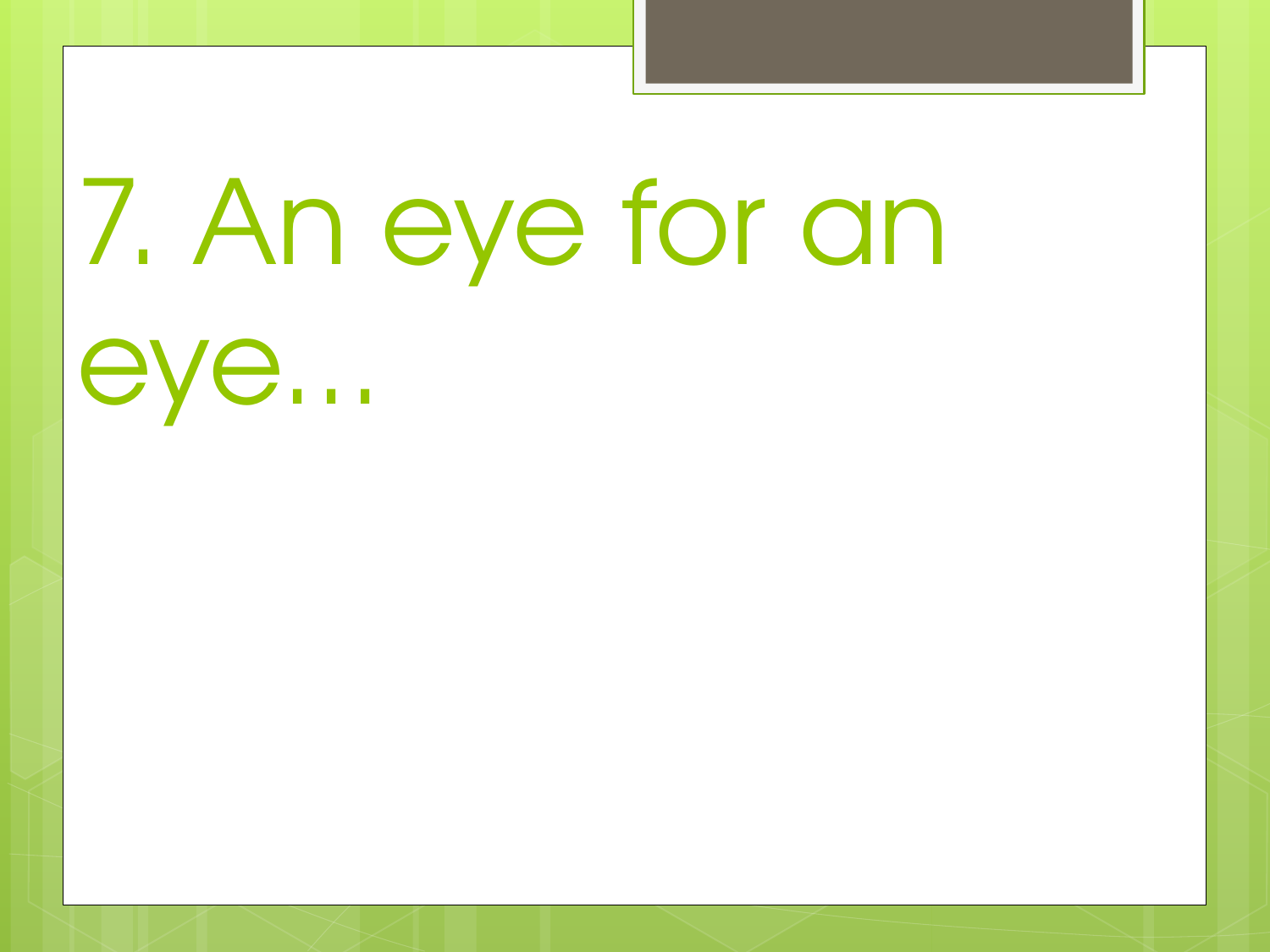

# 7. An eye for an eye…